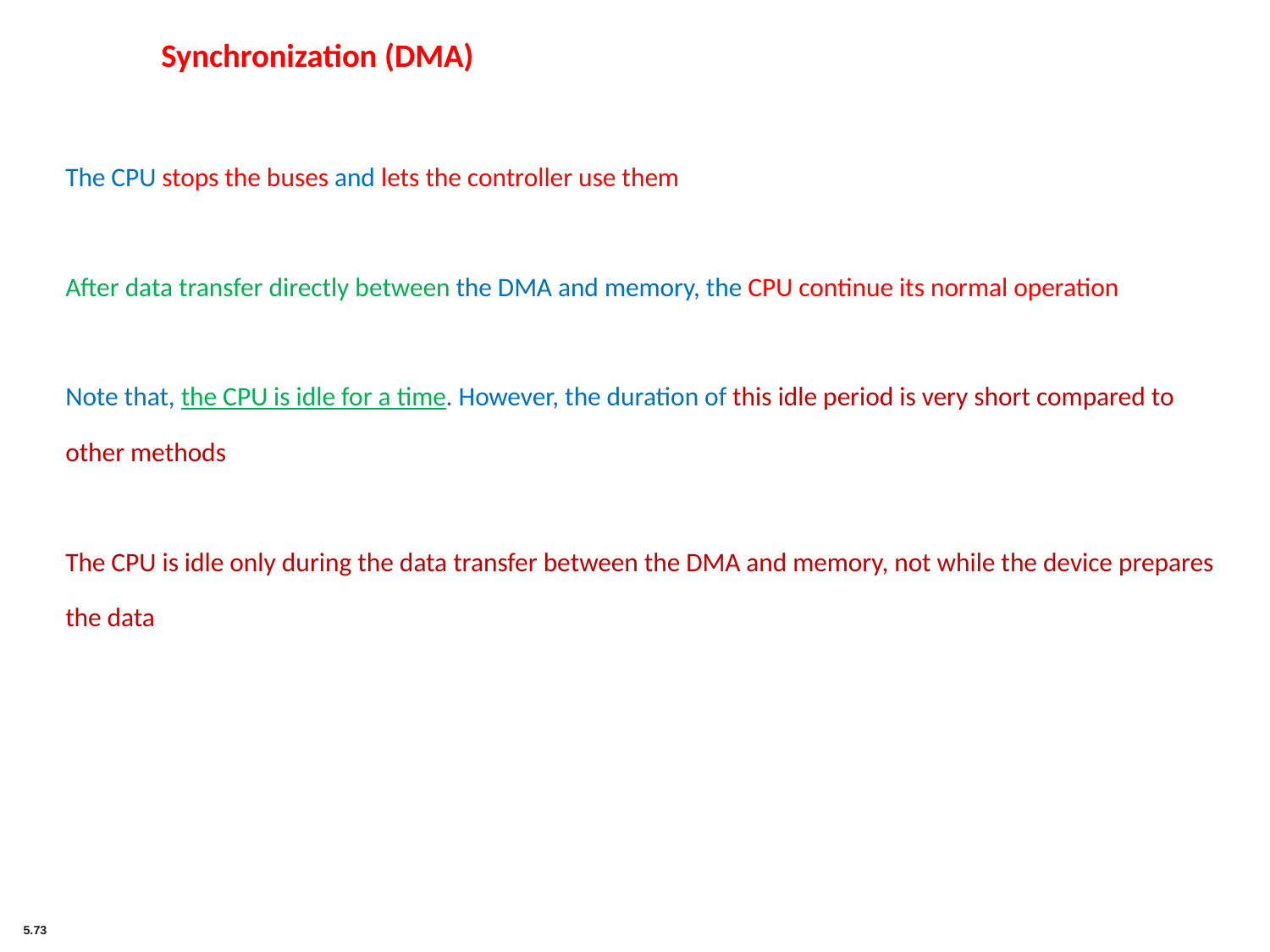

Synchronization (DMA)
The CPU stops the buses and lets the controller use them

After data transfer directly between the DMA and memory, the CPU continue its normal operation

Note that, the CPU is idle for a time. However, the duration of this idle period is very short compared to other methods

The CPU is idle only during the data transfer between the DMA and memory, not while the device prepares the data
5.73